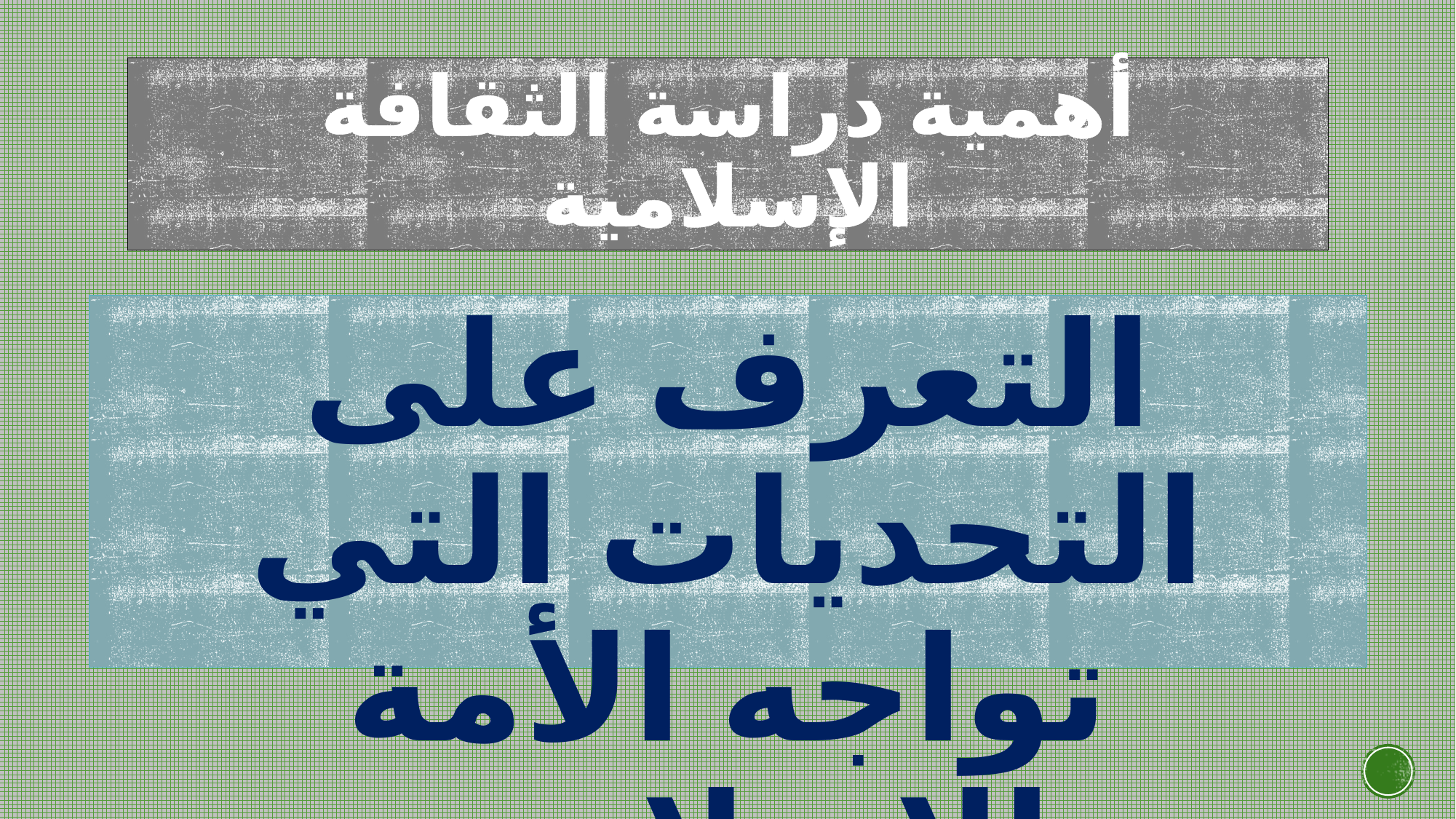

# أهمية دراسة الثقافة الإسلامية
التعرف على التحديات التي تواجه الأمة الإسلامية